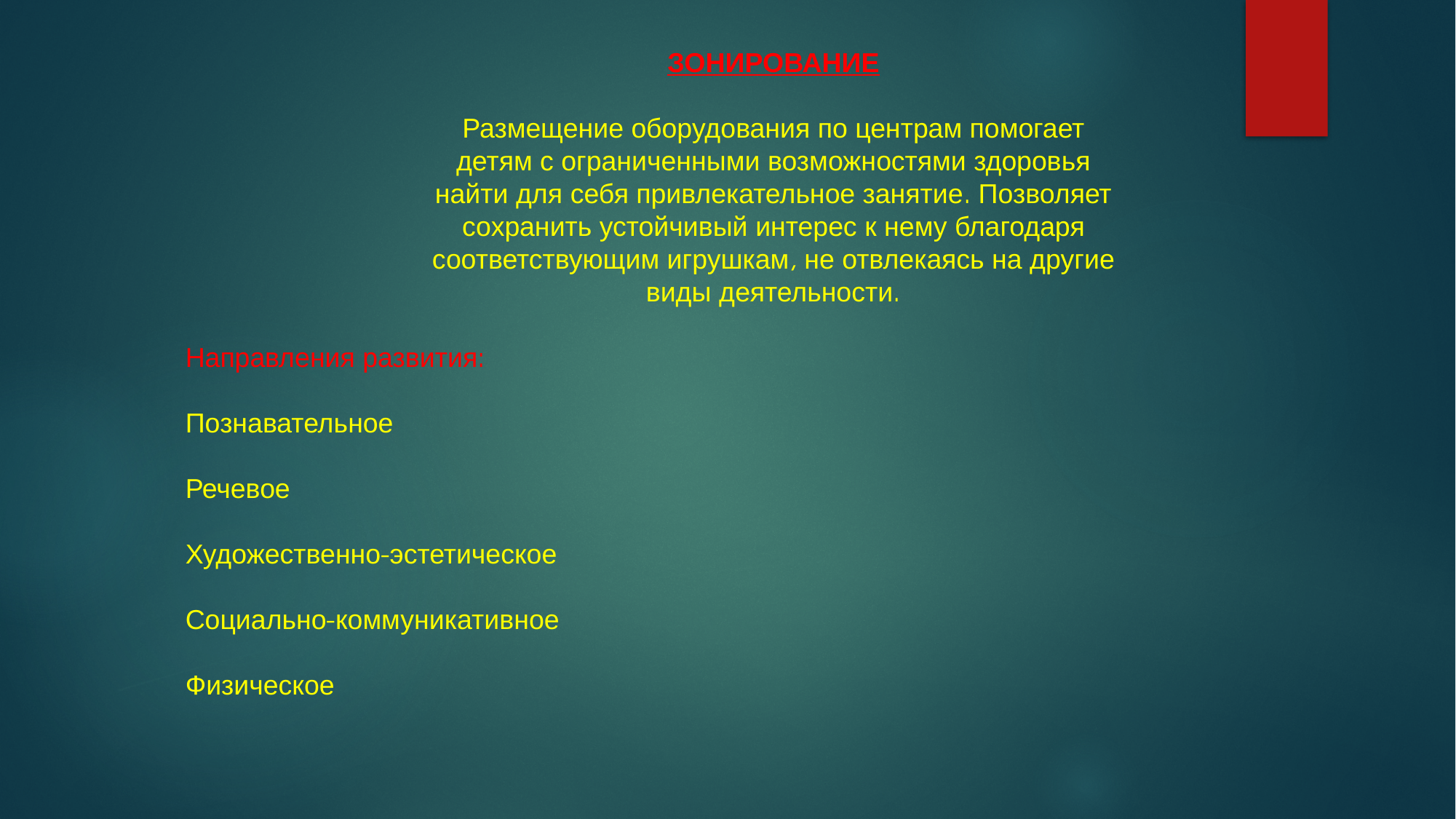

ЗОНИРОВАНИЕ

Размещение оборудования по центрам помогает
детям с ограниченными возможностями здоровья
найти для себя привлекательное занятие. Позволяет
сохранить устойчивый интерес к нему благодаря
соответствующим игрушкам, не отвлекаясь на другие
виды деятельности.

Направления развития:

Познавательное

Речевое

Художественно-эстетическое

Социально-коммуникативное

Физическое